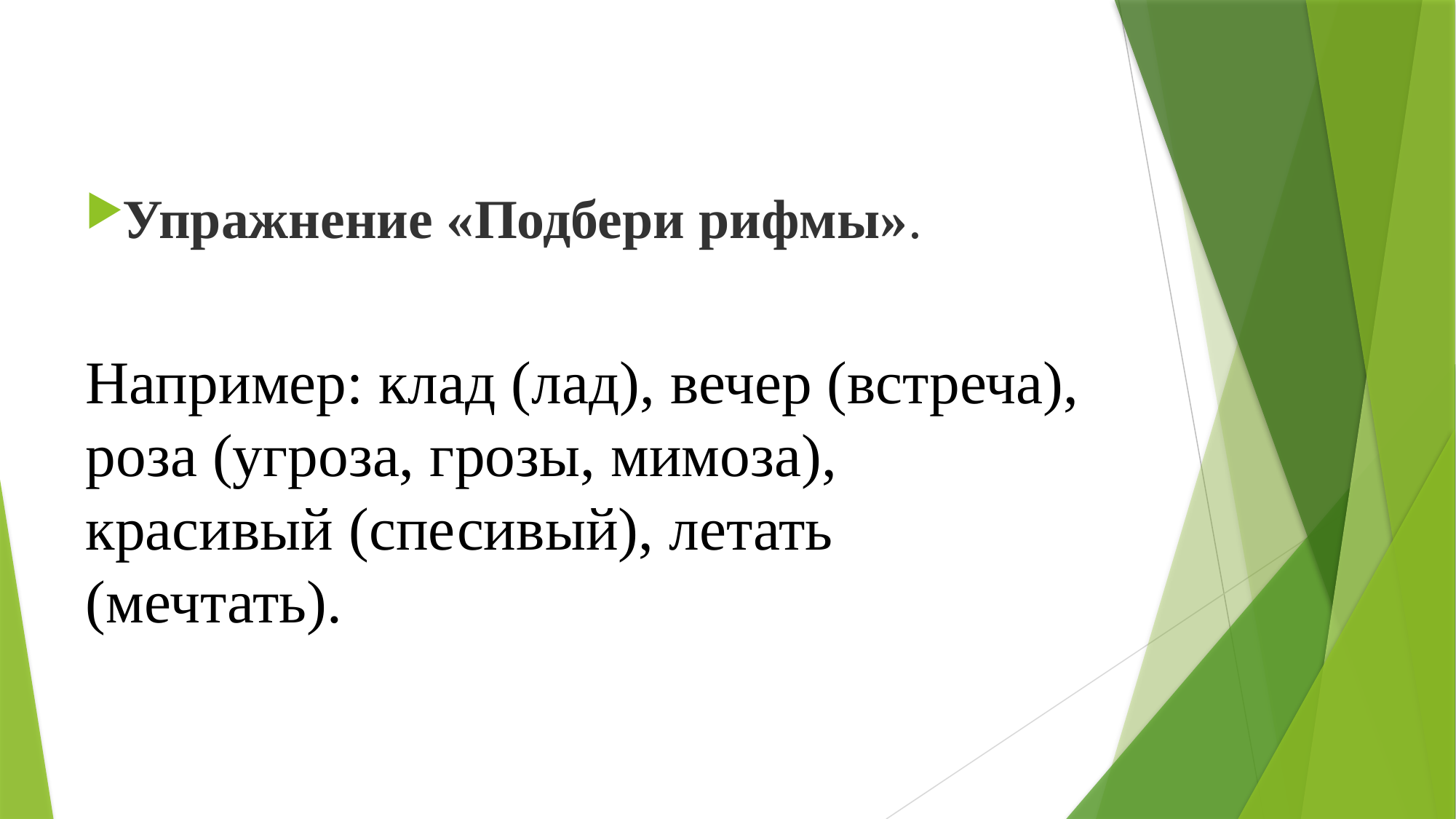

Упражнение «Подбери рифмы».

Например: клад (лад), вечер (встреча), роза (угроза, грозы, мимоза), красивый (спесивый), летать (мечтать).